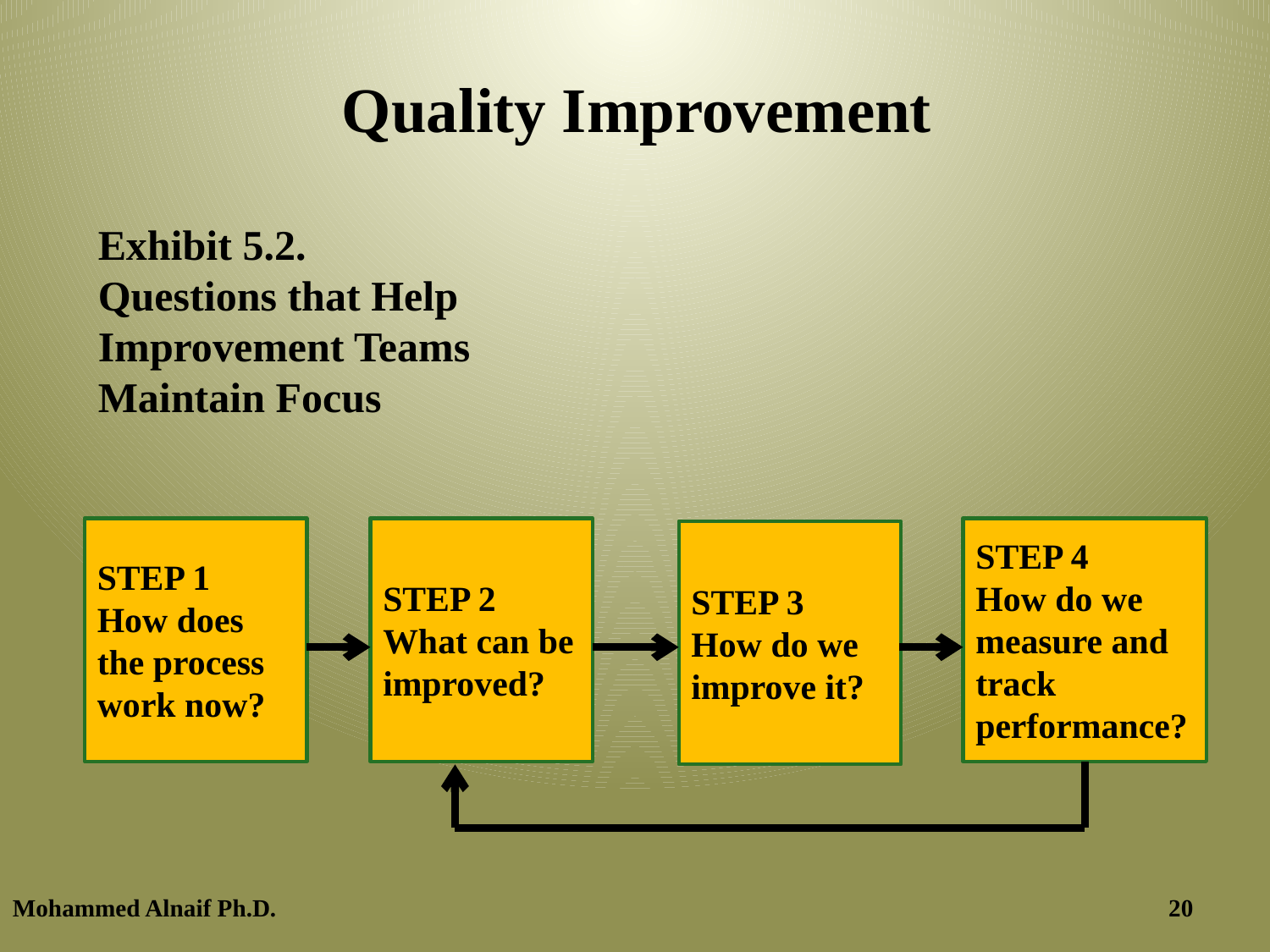

# Quality Improvement
Exhibit 5.2.
Questions that Help Improvement Teams Maintain Focus
STEP 1
How does the process work now?
STEP 2
What can be improved?
STEP 4
How do we measure and track performance?
STEP 3
How do we improve it?
Mohammed Alnaif Ph.D.
11/20/2016
20